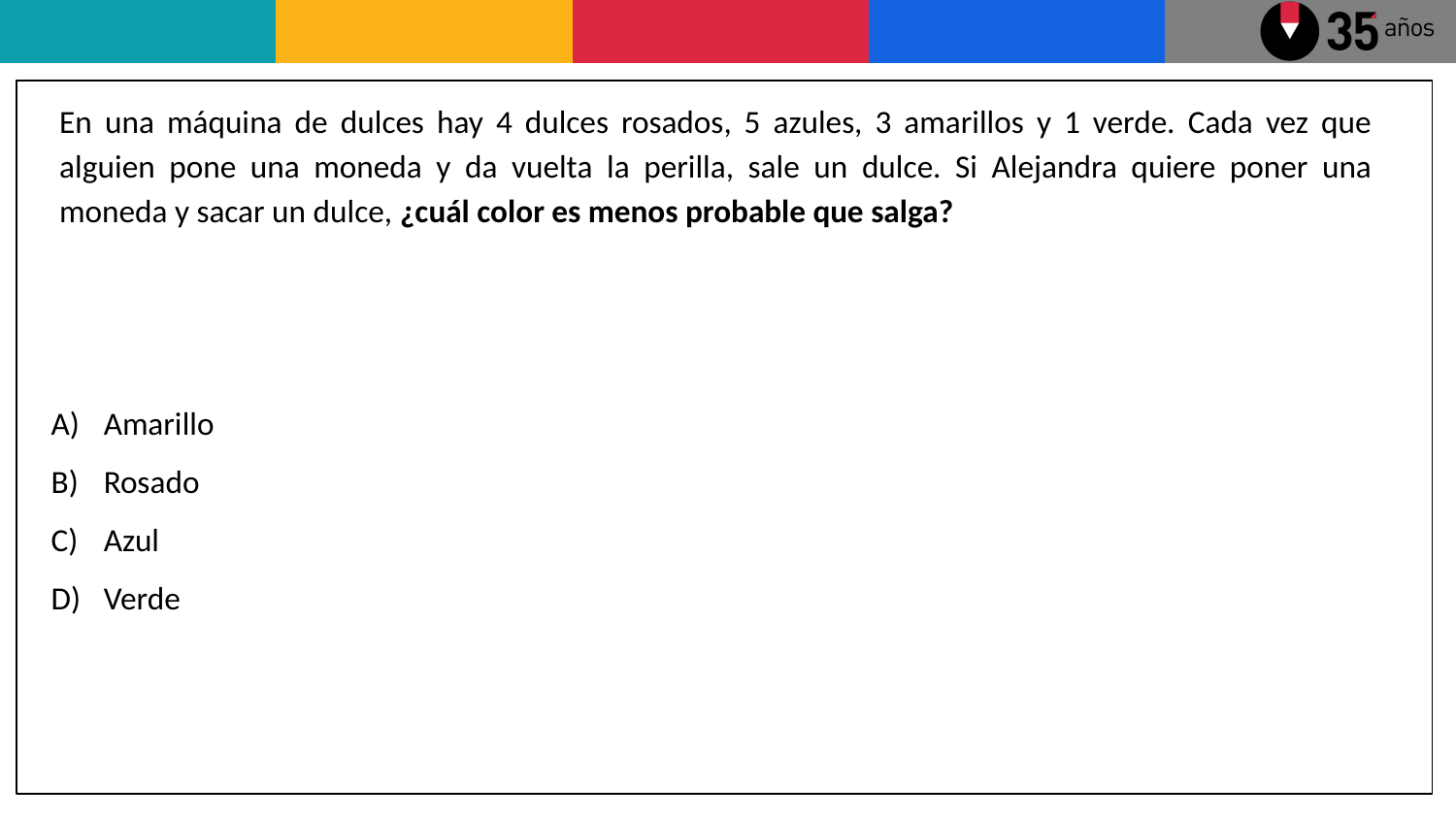

En una máquina de dulces hay 4 dulces rosados, 5 azules, 3 amarillos y 1 verde. Cada vez que alguien pone una moneda y da vuelta la perilla, sale un dulce. Si Alejandra quiere poner una moneda y sacar un dulce, ¿cuál color es menos probable que salga?

Amarillo
Rosado
Azul
Verde